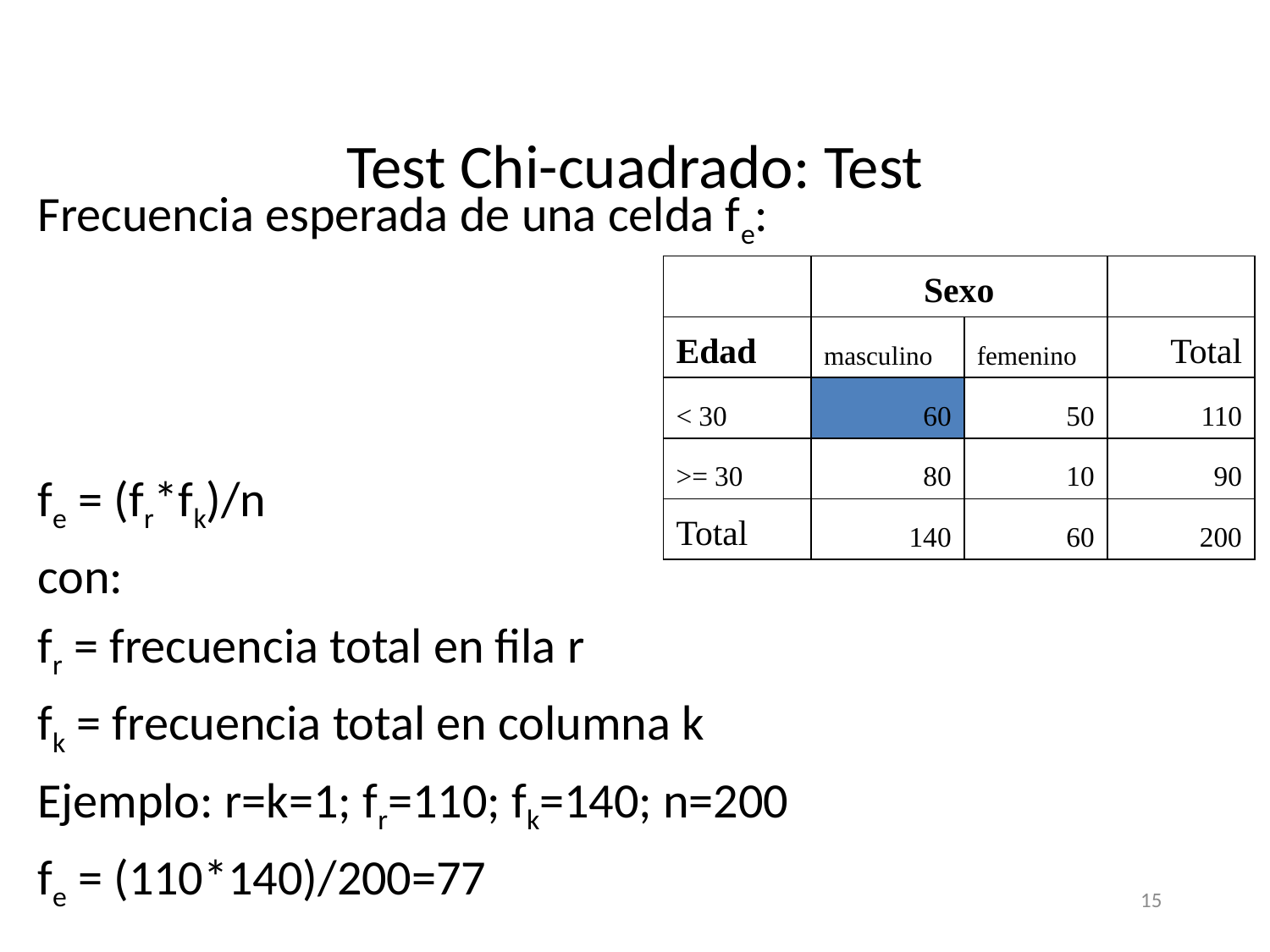

# Test Chi-cuadrado: Test
Frecuencia esperada de una celda fe:

fe = (fr*fk)/n
con:
fr = frecuencia total en fila r
fk = frecuencia total en columna k
Ejemplo: r=k=1; fr=110; fk=140; n=200
fe = (110*140)/200=77
|  | Sexo |  |  |
| --- | --- | --- | --- |
| Edad | masculino | femenino | Total |
| < 30 | 60 | 50 | 110 |
| >= 30 | 80 | 10 | 90 |
| Total | 140 | 60 | 200 |
15